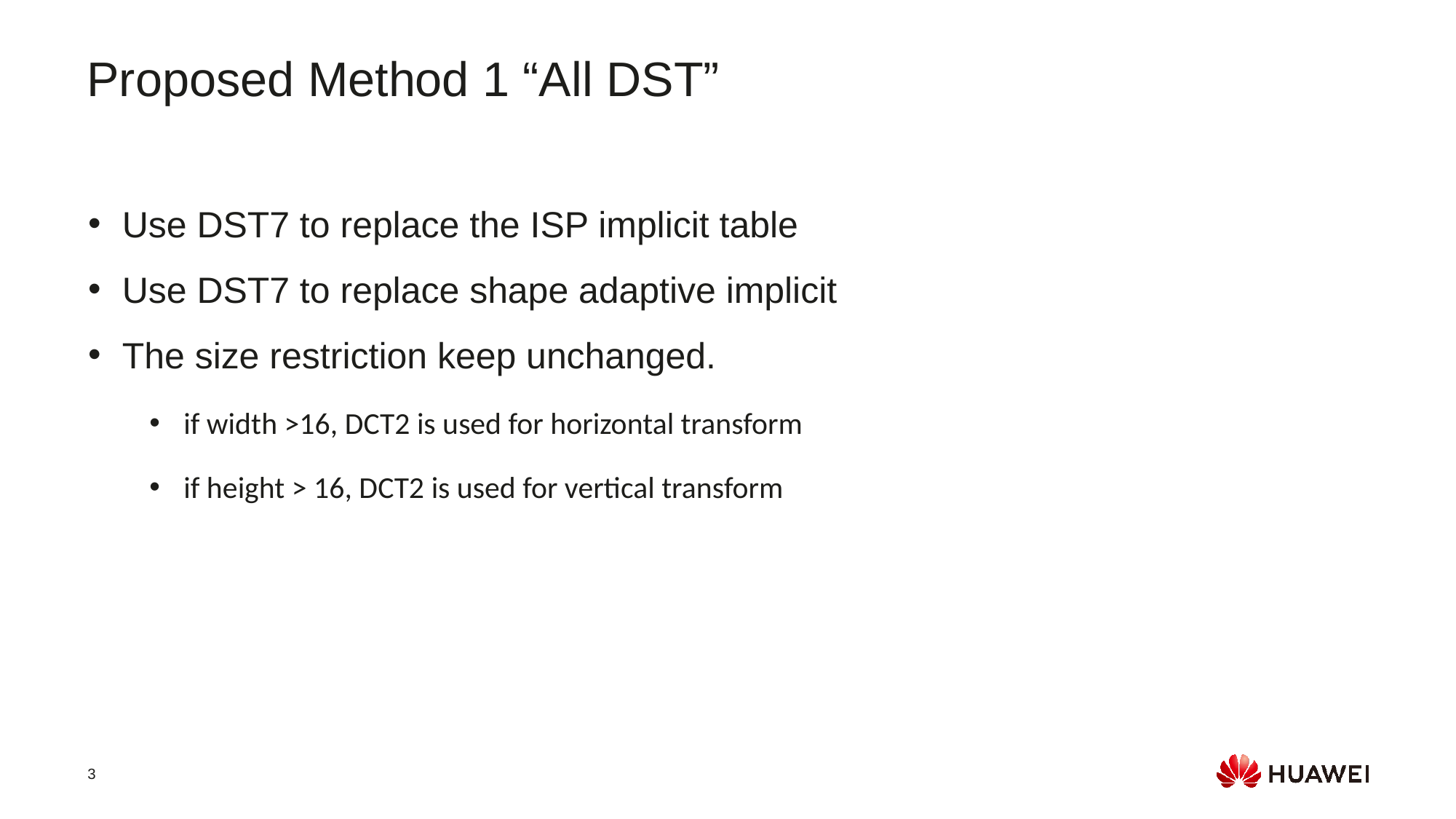

Proposed Method 1 “All DST”
Use DST7 to replace the ISP implicit table
Use DST7 to replace shape adaptive implicit
The size restriction keep unchanged.
if width >16, DCT2 is used for horizontal transform
if height > 16, DCT2 is used for vertical transform